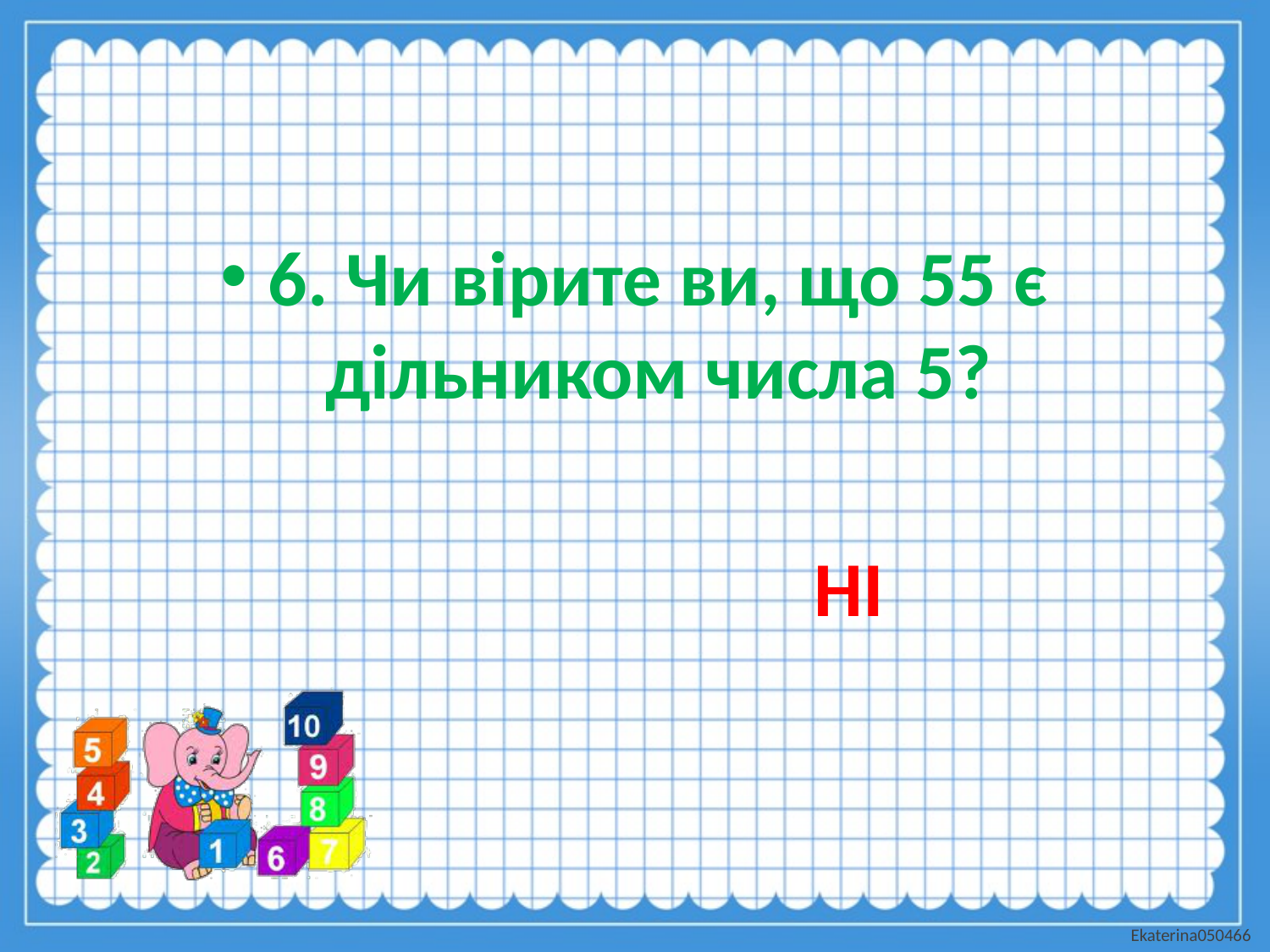

6. Чи вірите ви, що 55 є дільником числа 5?

                                          НІ